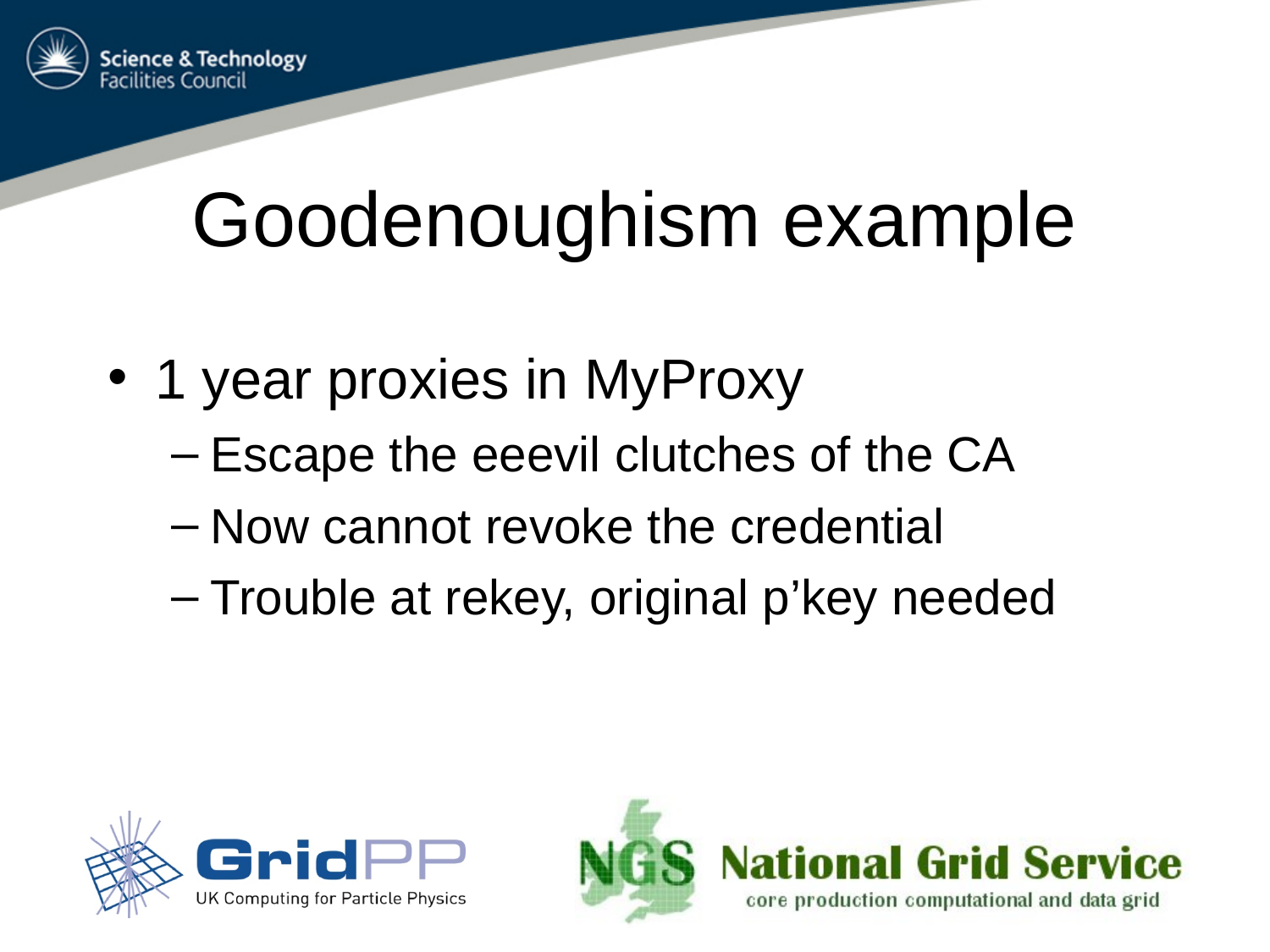

# Goodenoughism example
1 year proxies in MyProxy
Escape the eeevil clutches of the CA
Now cannot revoke the credential
Trouble at rekey, original p’key needed